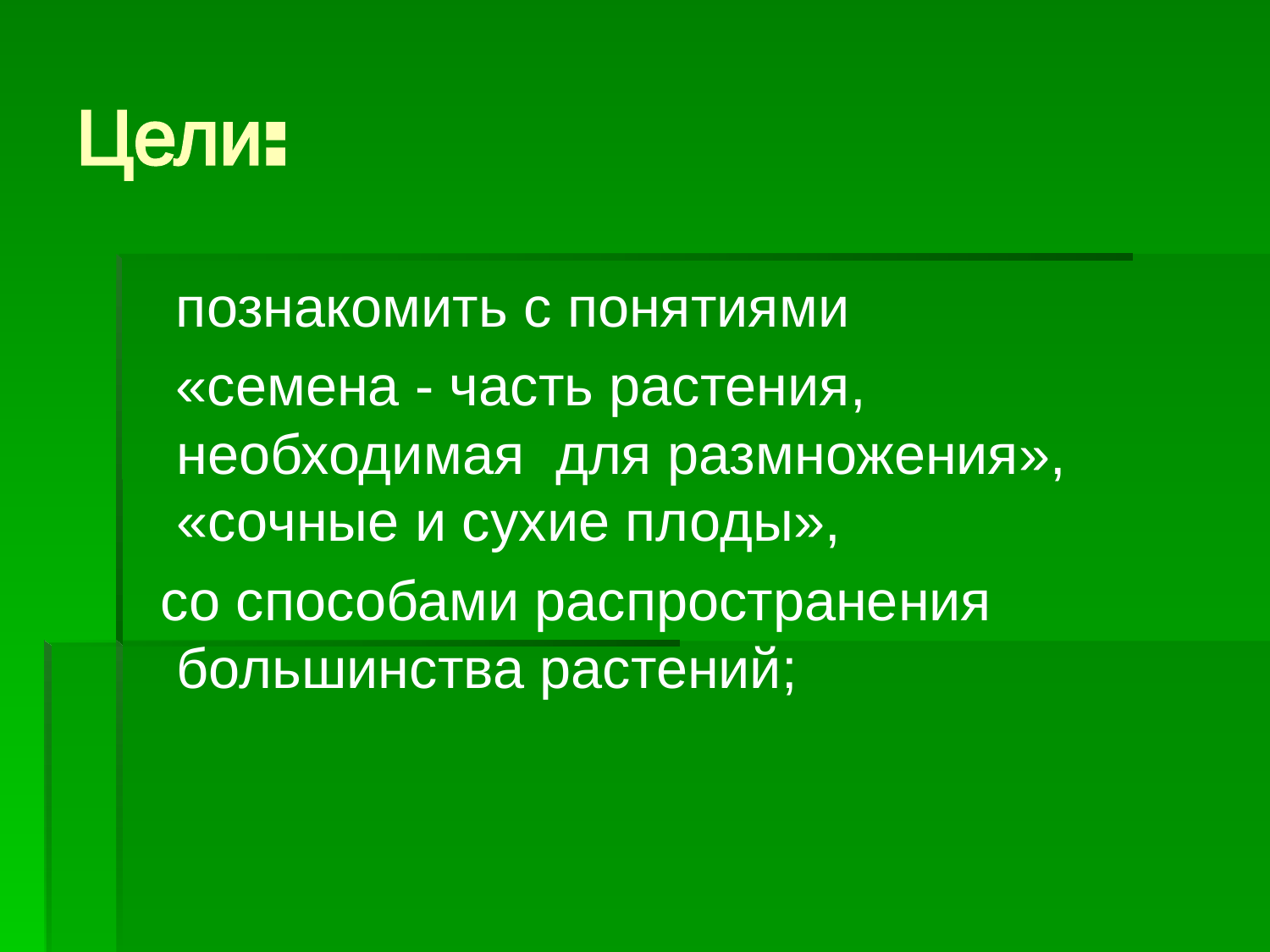

# Цели:
   познакомить с понятиями
   «семена - часть растения, необходимая  для размножения», «сочные и сухие плоды»,
  со способами распространения большинства растений;